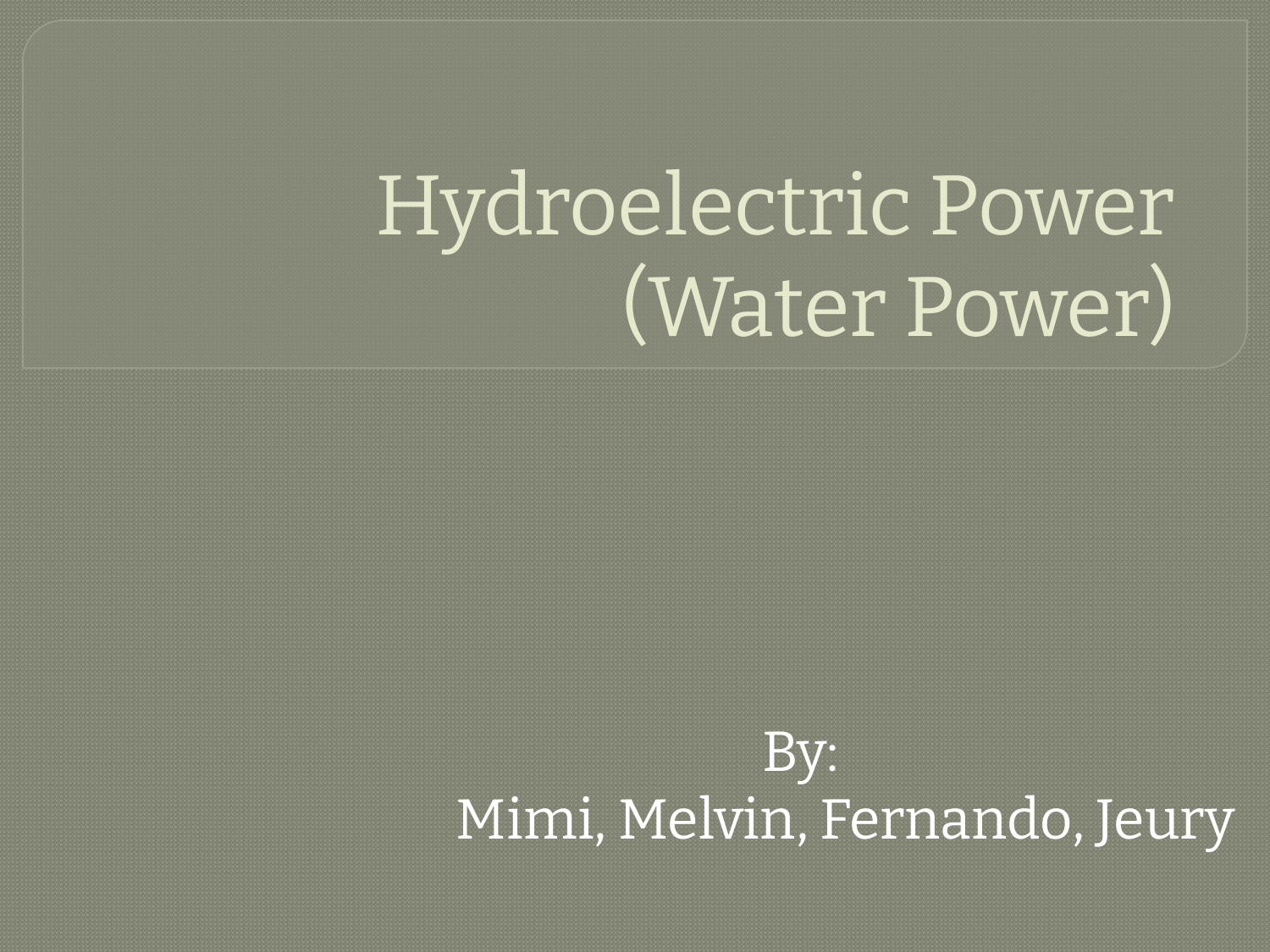

# Hydroelectric Power (Water Power)
By:
Mimi, Melvin, Fernando, Jeury